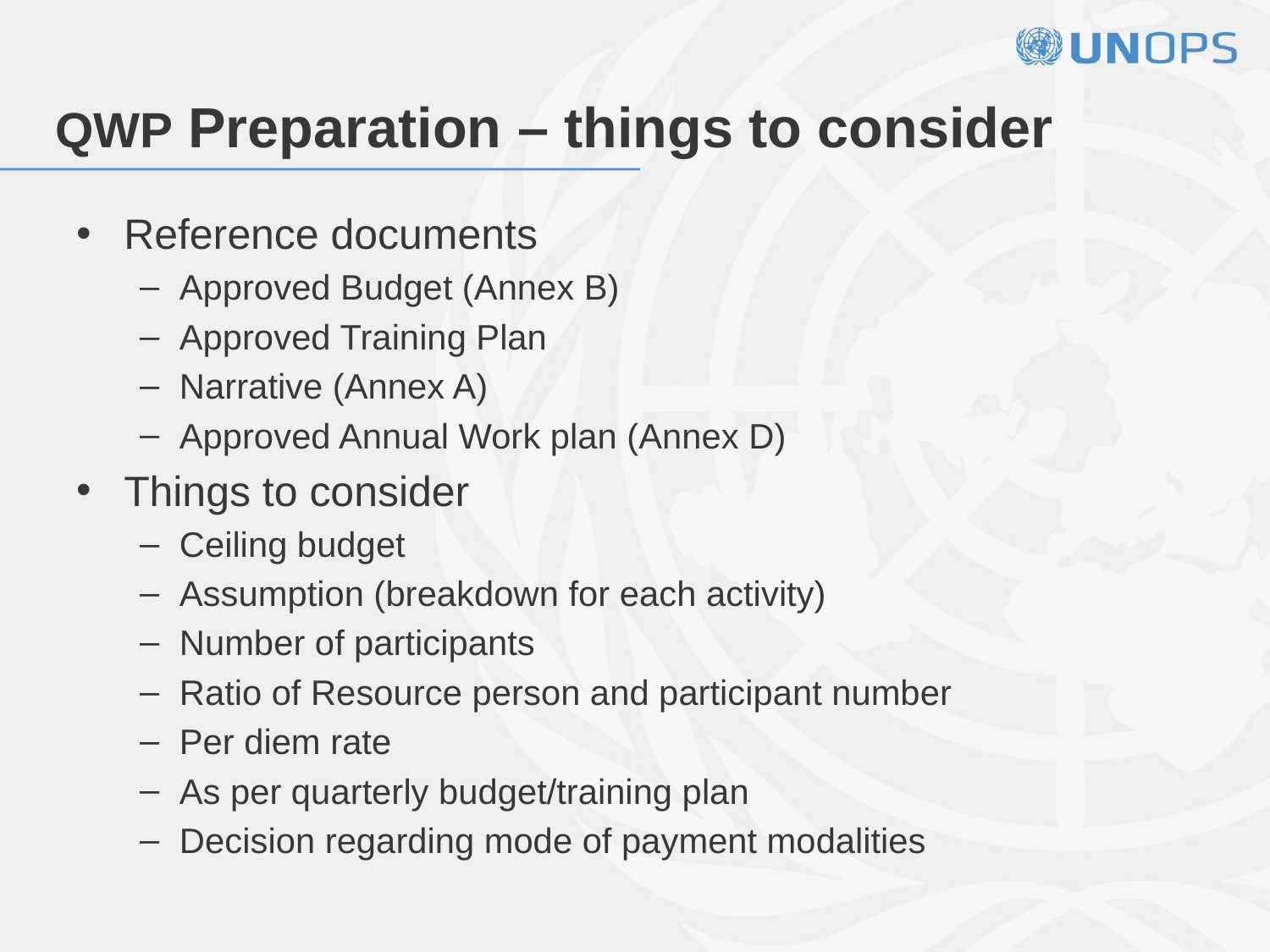

QWP Preparation – things to consider
Reference documents
Approved Budget (Annex B)
Approved Training Plan
Narrative (Annex A)
Approved Annual Work plan (Annex D)
Things to consider
Ceiling budget
Assumption (breakdown for each activity)
Number of participants
Ratio of Resource person and participant number
Per diem rate
As per quarterly budget/training plan
Decision regarding mode of payment modalities